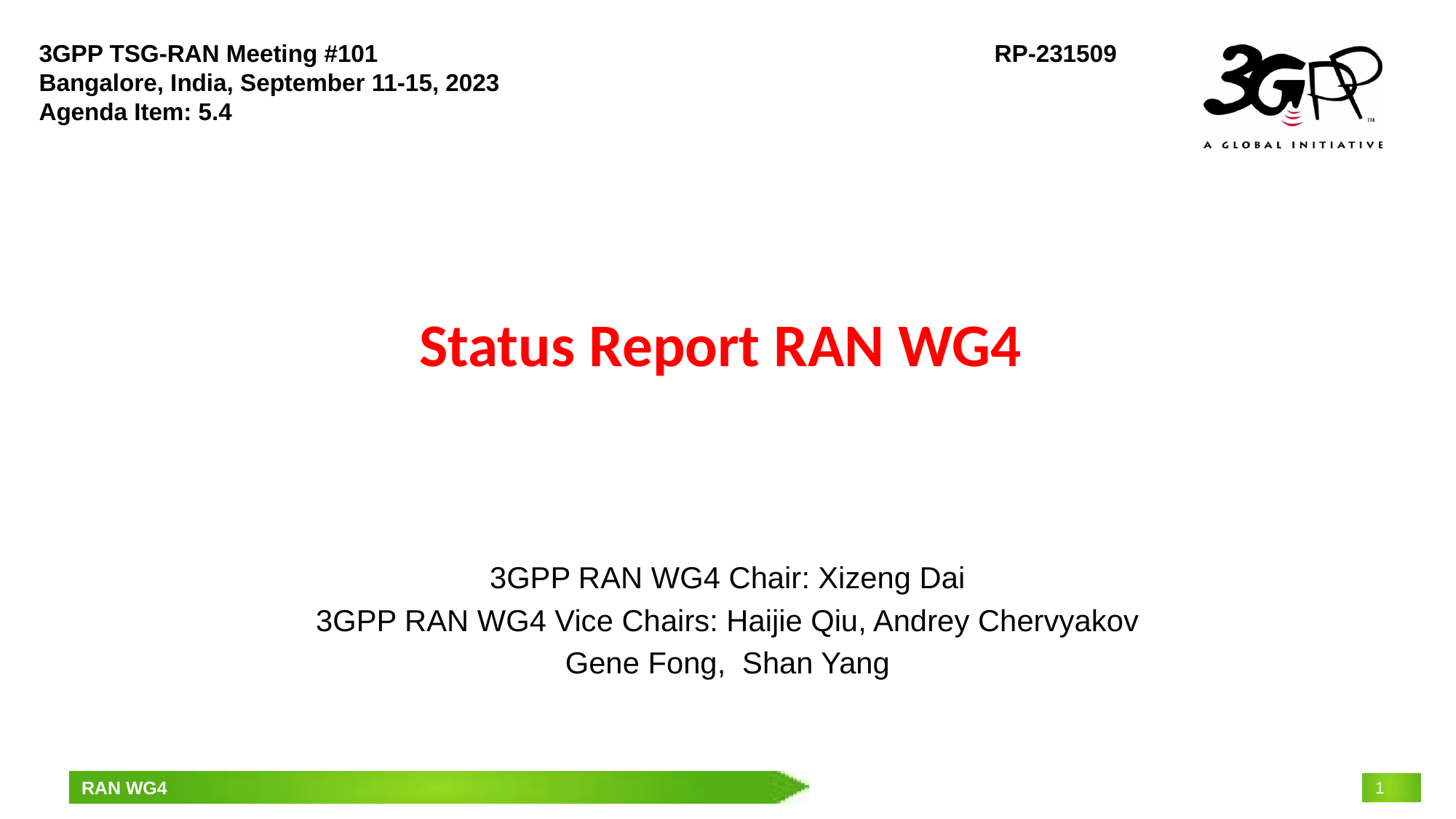

3GPP TSG-RAN Meeting #101
Bangalore, India, September 11-15, 2023
Agenda Item: 5.4
RP-231509
# Status Report RAN WG4
3GPP RAN WG4 Chair: Xizeng Dai
3GPP RAN WG4 Vice Chairs: Haijie Qiu, Andrey Chervyakov
Gene Fong,  Shan Yang